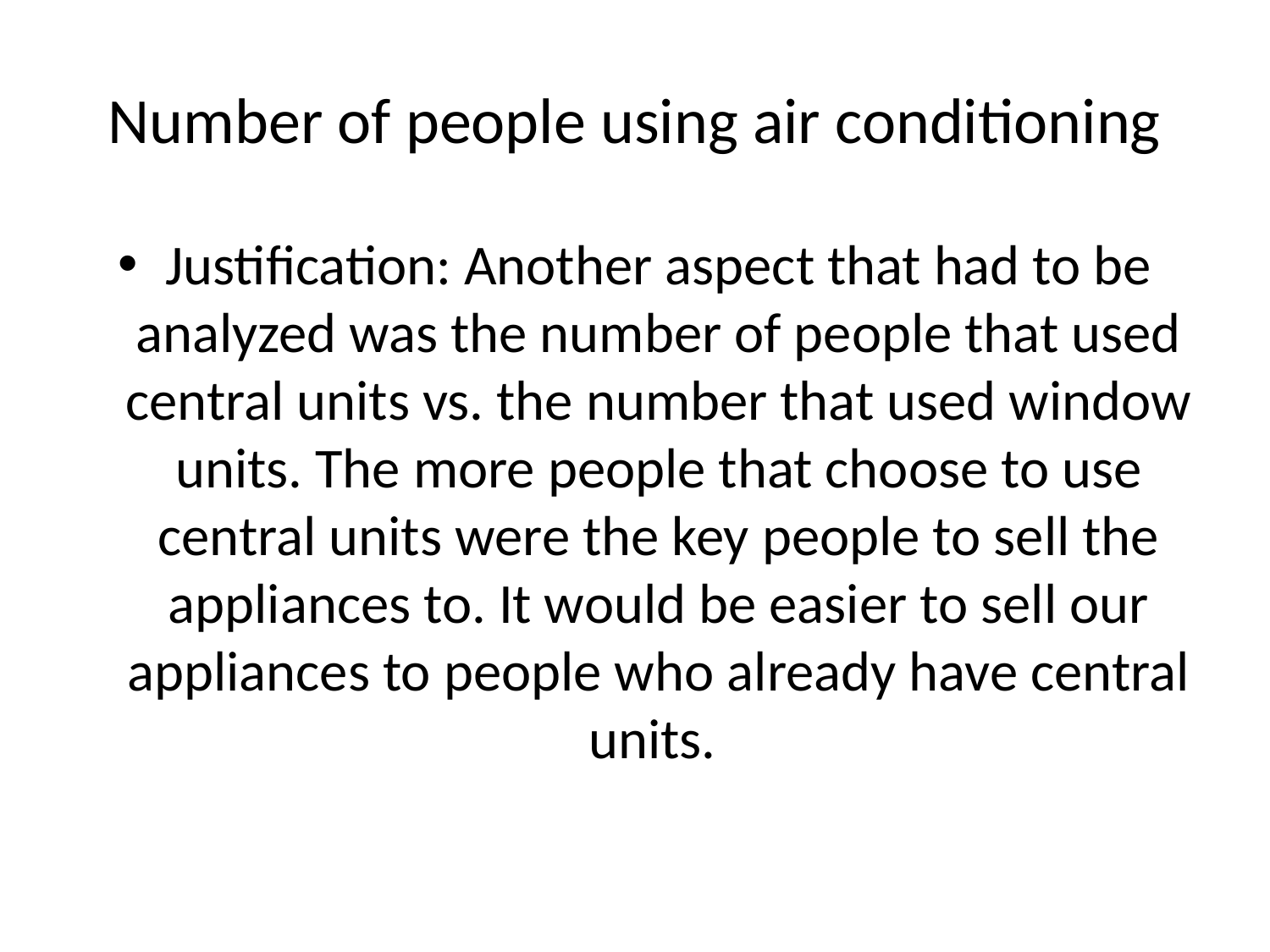

# Number of people using air conditioning
Justification: Another aspect that had to be analyzed was the number of people that used central units vs. the number that used window units. The more people that choose to use central units were the key people to sell the appliances to. It would be easier to sell our appliances to people who already have central units.